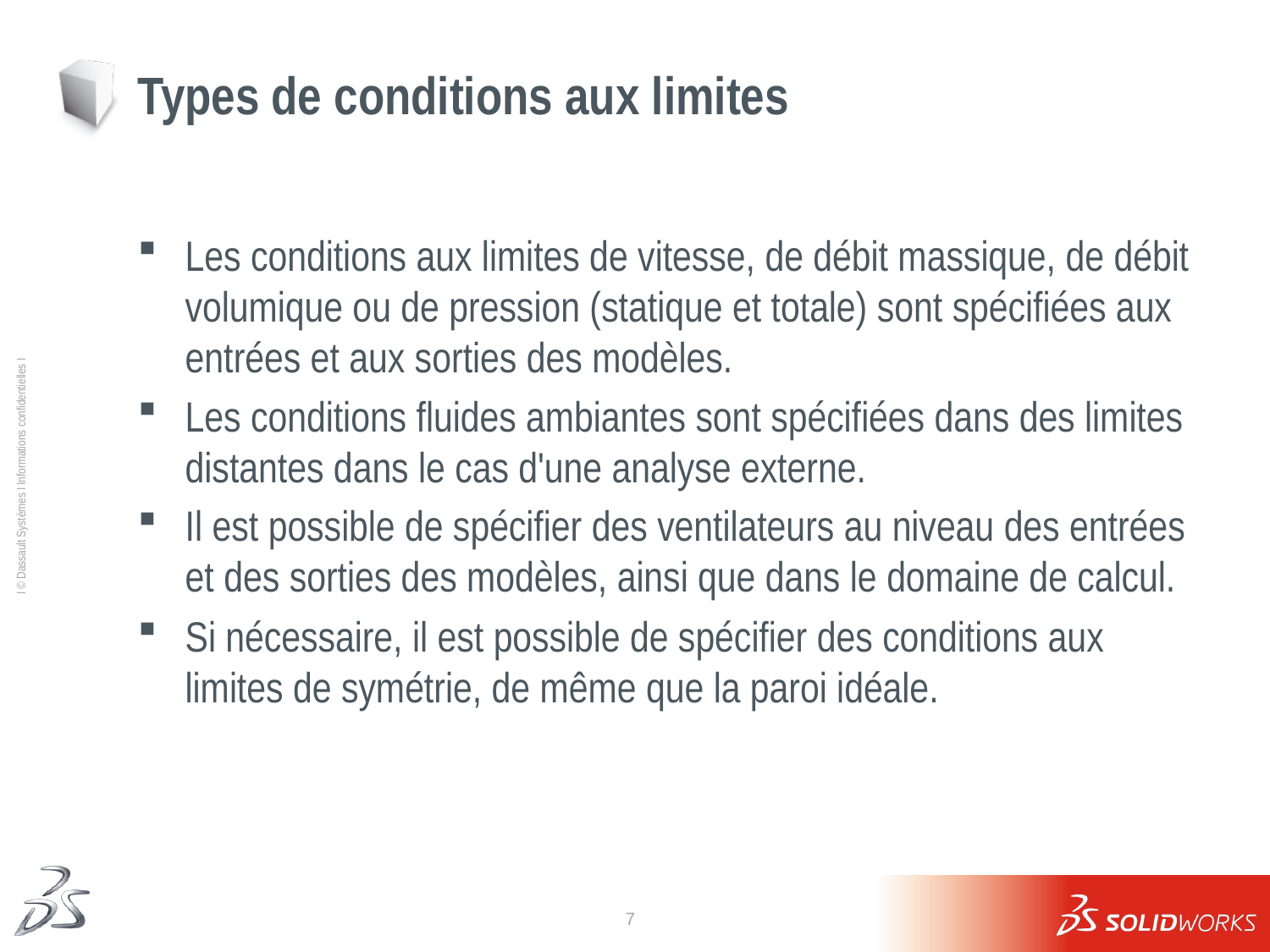

# Types de conditions aux limites
Les conditions aux limites de vitesse, de débit massique, de débit volumique ou de pression (statique et totale) sont spécifiées aux entrées et aux sorties des modèles.
Les conditions fluides ambiantes sont spécifiées dans des limites distantes dans le cas d'une analyse externe.
Il est possible de spécifier des ventilateurs au niveau des entrées et des sorties des modèles, ainsi que dans le domaine de calcul.
Si nécessaire, il est possible de spécifier des conditions aux limites de symétrie, de même que la paroi idéale.